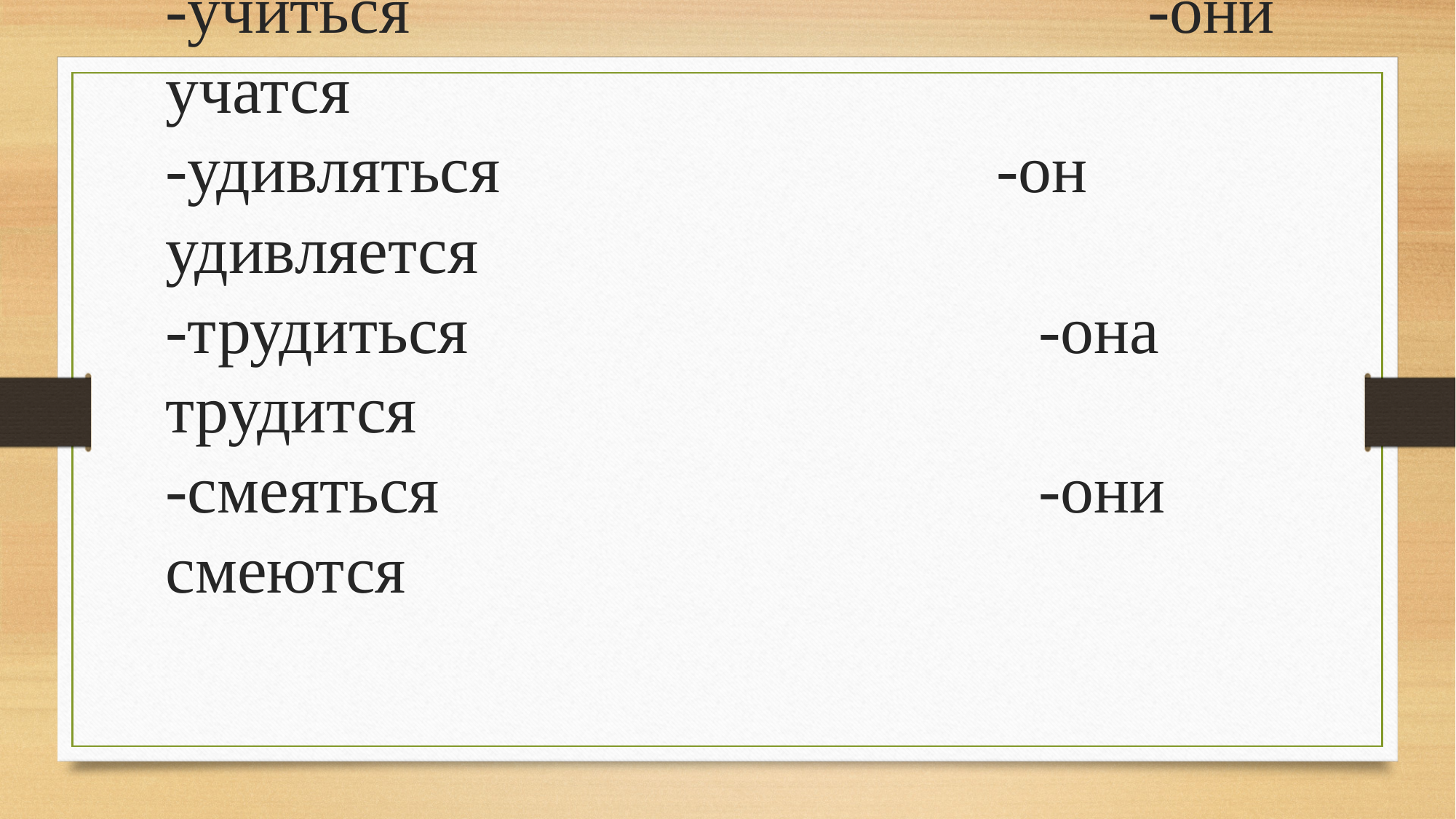

# -Мириться						-он мирится -сердиться						-он сердится -учиться							-они учатся -удивляться 				    -он удивляется -трудиться						-она трудится -смеяться						-они смеются